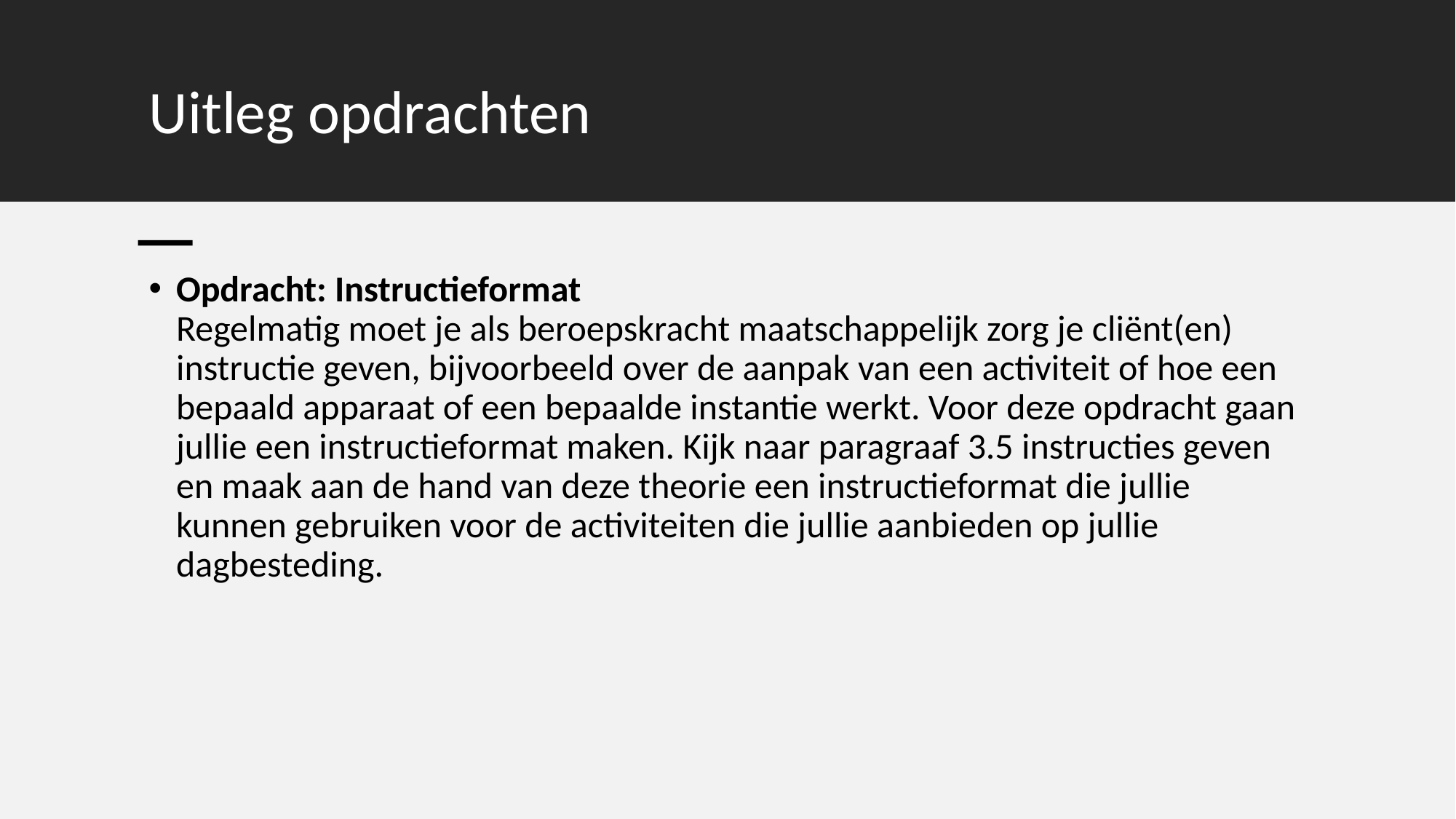

# Uitleg opdrachten

Opdracht: Instructieformat
Regelmatig moet je als beroepskracht maatschappelijk zorg je cliënt(en) instructie geven, bijvoorbeeld over de aanpak van een activiteit of hoe een bepaald apparaat of een bepaalde instantie werkt. Voor deze opdracht gaan jullie een instructieformat maken. Kijk naar paragraaf 3.5 instructies geven en maak aan de hand van deze theorie een instructieformat die jullie kunnen gebruiken voor de activiteiten die jullie aanbieden op jullie dagbesteding.